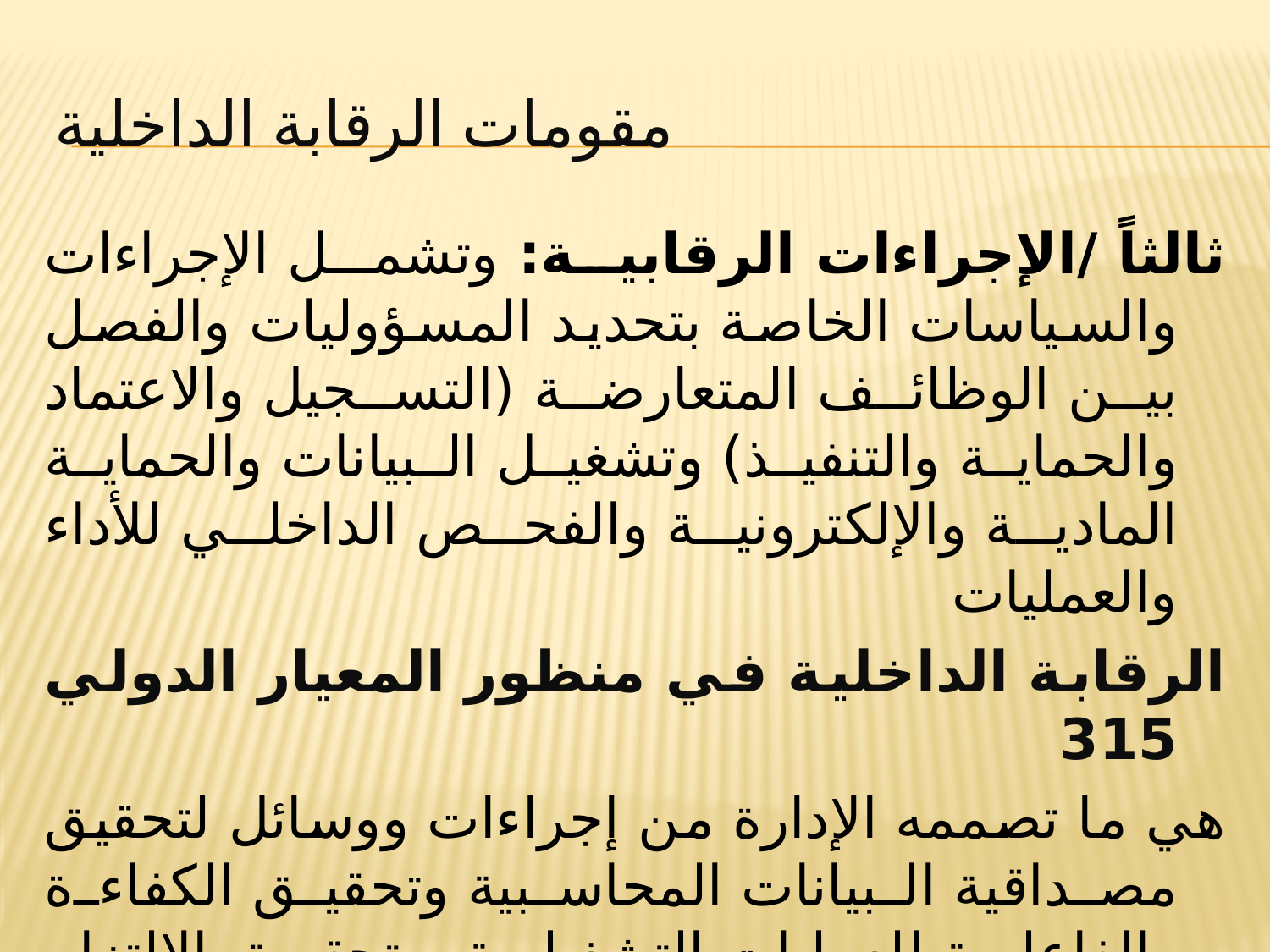

# مقومات الرقابة الداخلية
ثالثاً /الإجراءات الرقابية: وتشمل الإجراءات والسياسات الخاصة بتحديد المسؤوليات والفصل بين الوظائف المتعارضة (التسجيل والاعتماد والحماية والتنفيذ) وتشغيل البيانات والحماية المادية والإلكترونية والفحص الداخلي للأداء والعمليات
الرقابة الداخلية في منظور المعيار الدولي 315
هي ما تصممه الإدارة من إجراءات ووسائل لتحقيق مصداقية البيانات المحاسبية وتحقيق الكفاءة والفاعلية للعمليات التشغيلية، وتحقيق الالتزام بالسياسات الإدارية، فالرقابة الداخلية هي توضع لمعالجة المخاطر التي قد لا تؤدي لتحقيق الأهداف